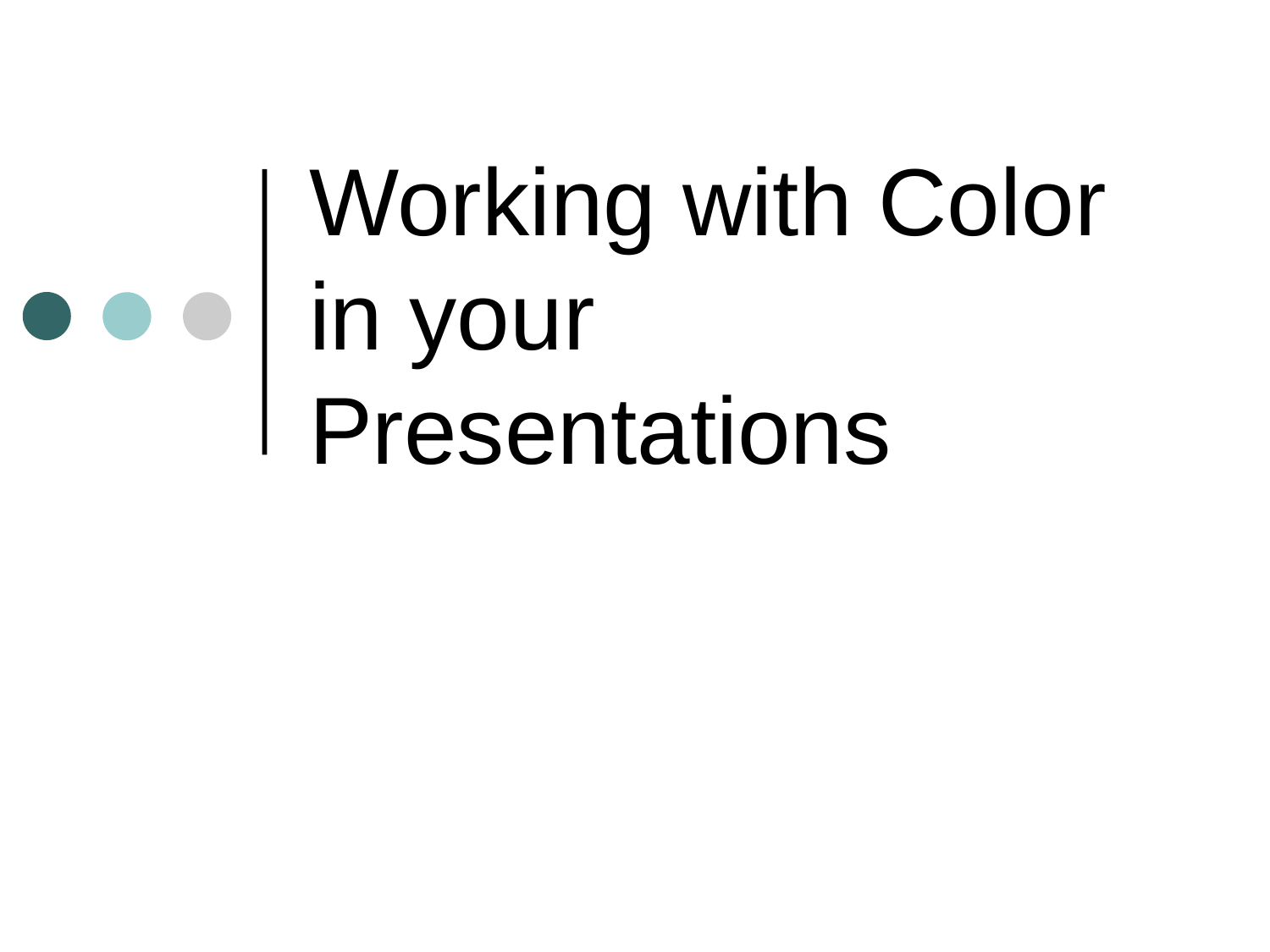

# Working with Color in your Presentations